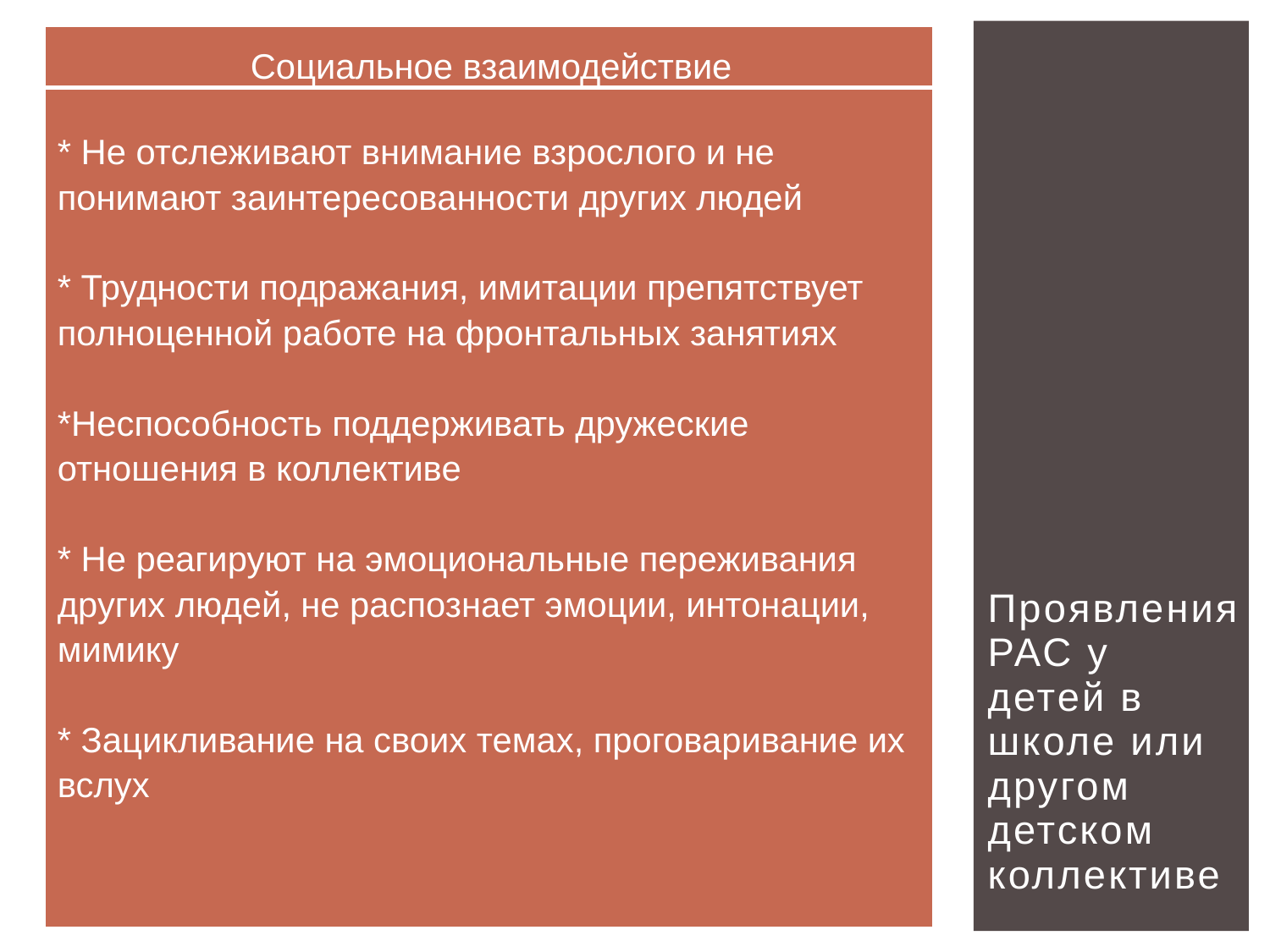

| Социальное взаимодействие |
| --- |
| \* Не отслеживают внимание взрослого и не  понимают заинтересованности других людей   \* Трудности подражания, имитации препятствует полноценной работе на фронтальных занятиях   \*Неспособность поддерживать дружеские отношения в коллективе   \* Не реагируют на эмоциональные переживания других людей, не распознает эмоции, интонации, мимику   \* Зацикливание на своих темах, проговаривание их вслух |
Проявления РАС у детей в школе или другом детском коллективе
#